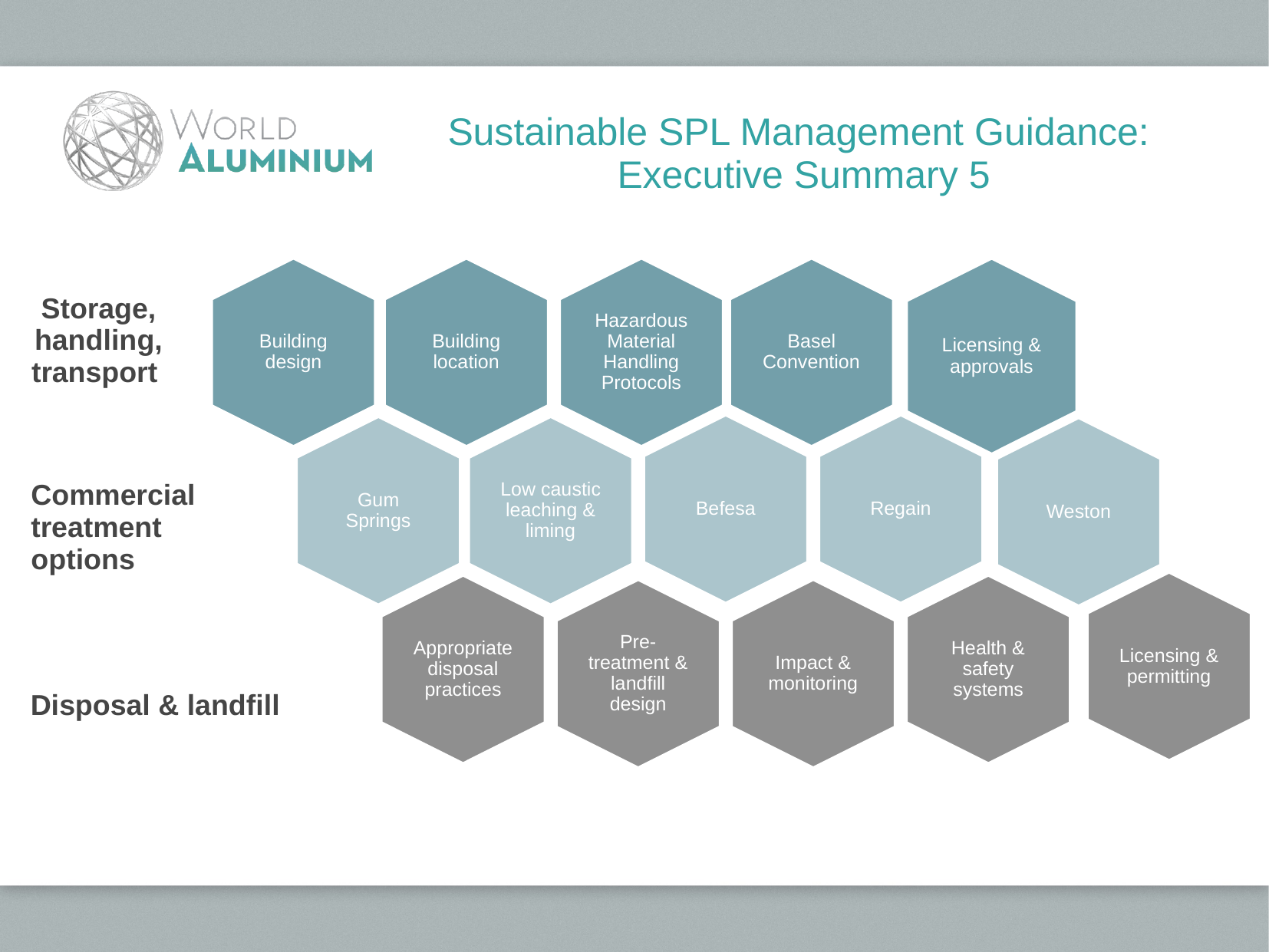

Sustainable SPL Management Guidance:
Executive Summary 5
Building location
Building design
Gum Springs
Hazardous Material Handling Protocols
Basel Convention
Low caustic leaching & liming
Regain
Befesa
Health & safety systems
Appropriate disposal practices
Impact & monitoring
Pre-treatment & landfill design
Weston
Licensing & permitting

Licensing & approvals
Storage, handling, transport
Commercial treatment options
Disposal & landfill